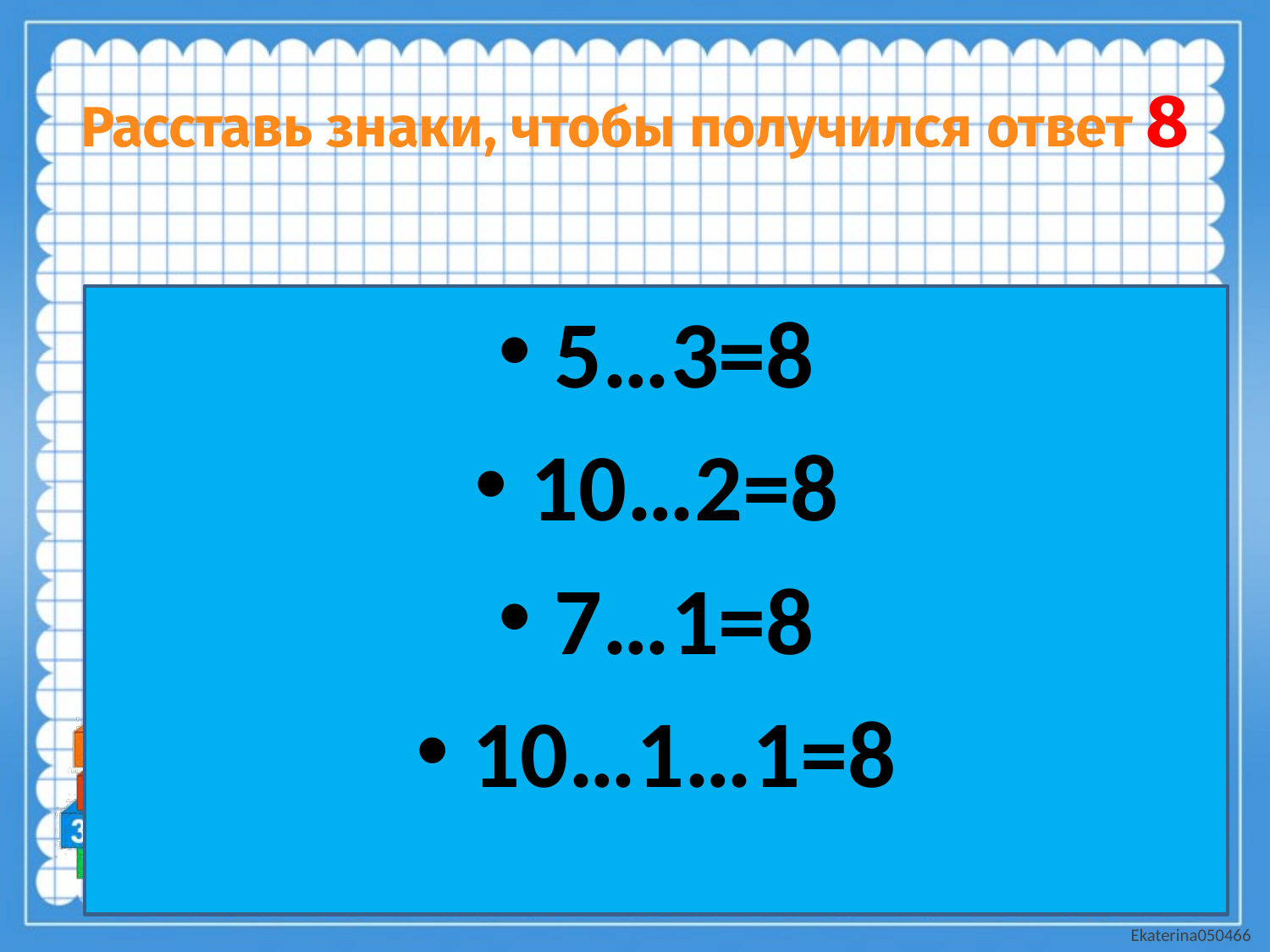

# Расставь знаки, чтобы получился ответ 8
5…3=8
10…2=8
7…1=8
10…1…1=8